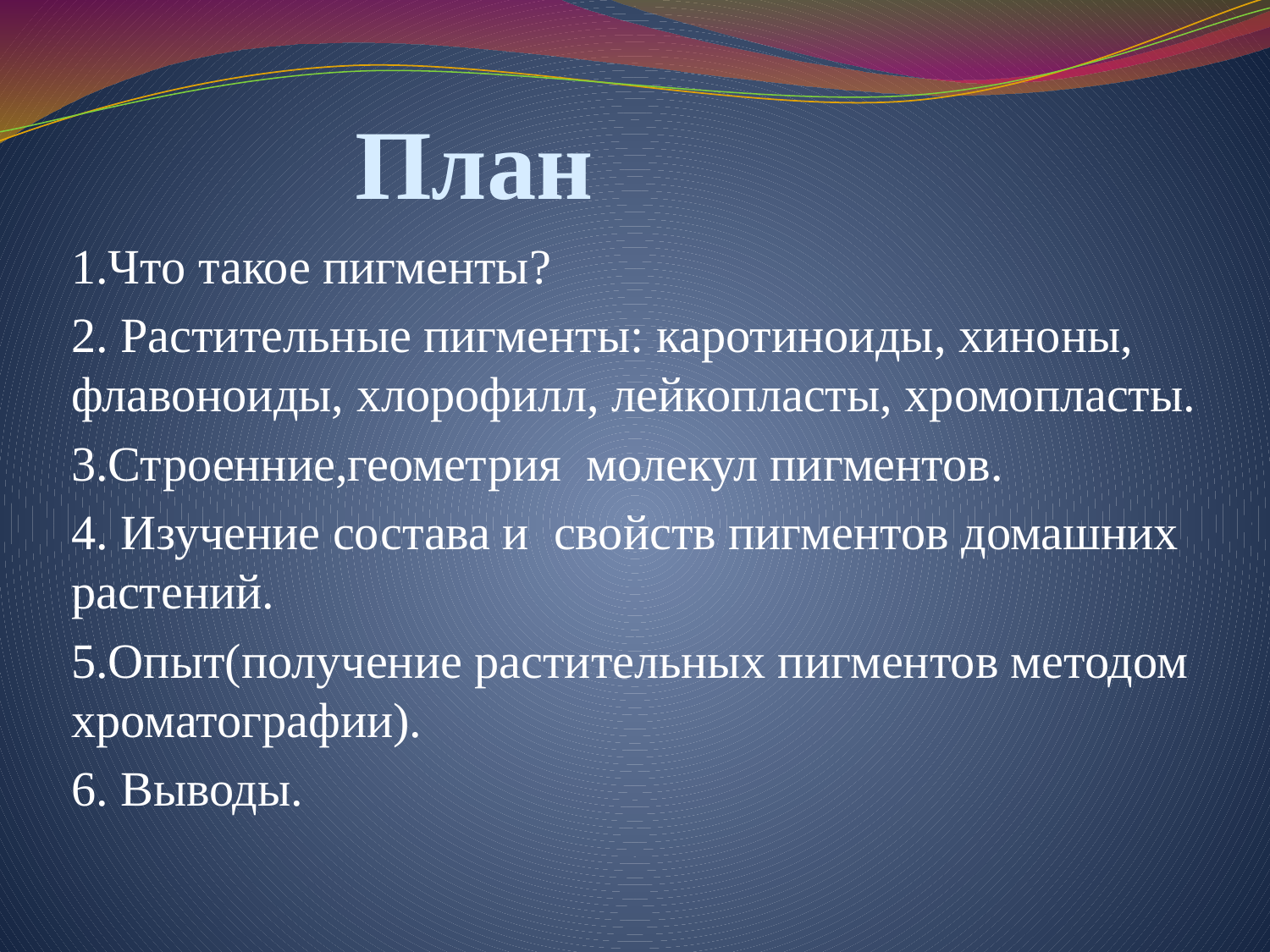

# План
1.Что такое пигменты?
2. Растительные пигменты: каротиноиды, хиноны, флавоноиды, хлорофилл, лейкопласты, хромопласты.
3.Строенние,геометрия  молекул пигментов.
4. Изучение состава и  свойств пигментов домашних растений.
5.Опыт(получение растительных пигментов методом хроматографии).
6. Выводы.